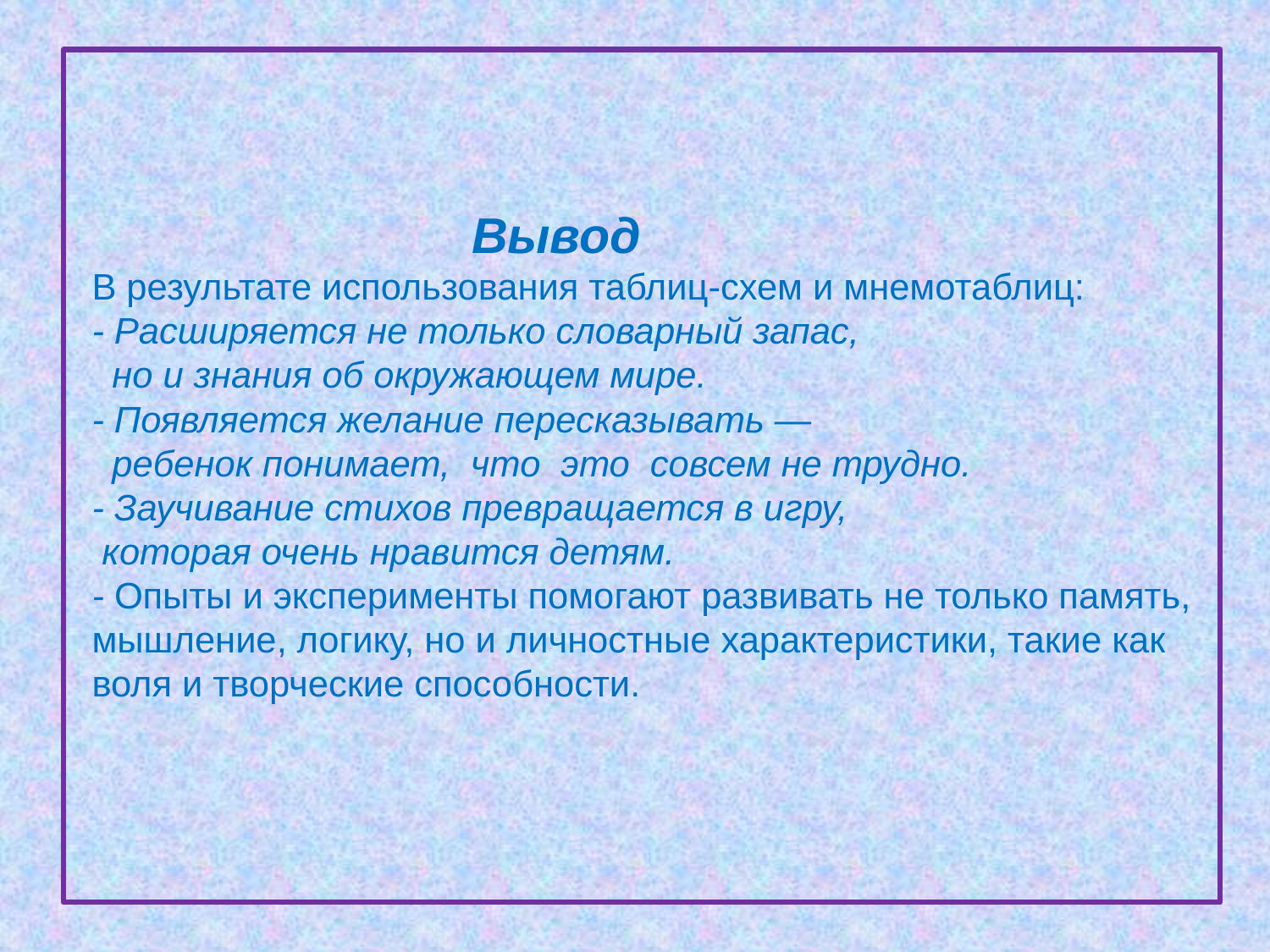

# Вывод В результате использования таблиц-схем и мнемотаблиц: - Расширяется не только словарный запас, но и знания об окружающем мире. - Появляется желание пересказывать — ребенок понимает,  что  это  совсем не трудно. - Заучивание стихов превращается в игру, которая очень нравится детям. - Опыты и эксперименты помогают развивать не только память, мышление, логику, но и личностные характеристики, такие как воля и творческие способности.